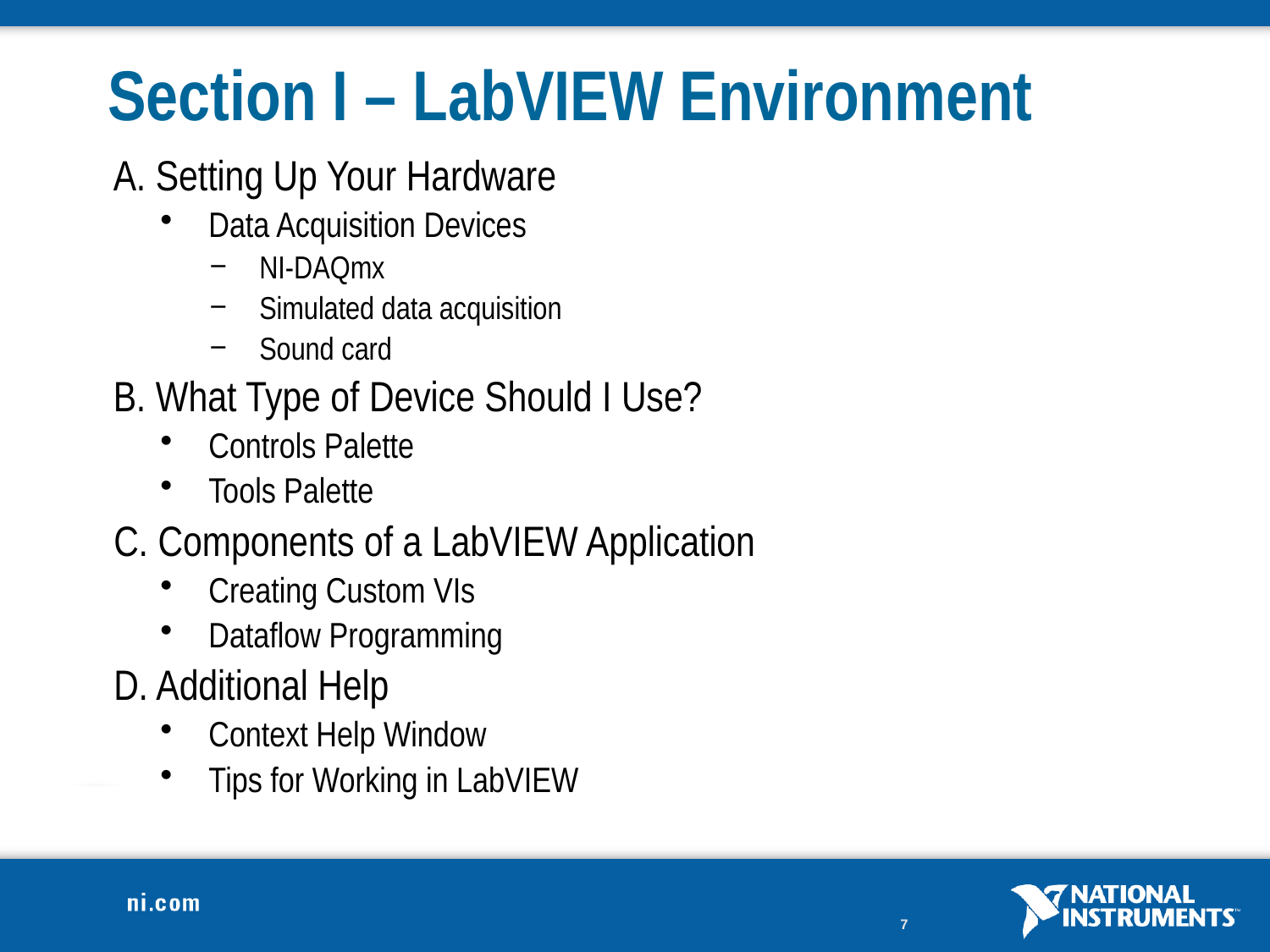

# Section I – LabVIEW Environment
A. Setting Up Your Hardware
Data Acquisition Devices
NI-DAQmx
Simulated data acquisition
Sound card
B. What Type of Device Should I Use?
Controls Palette
Tools Palette
C. Components of a LabVIEW Application
Creating Custom VIs
Dataflow Programming
D. Additional Help
Context Help Window
Tips for Working in LabVIEW